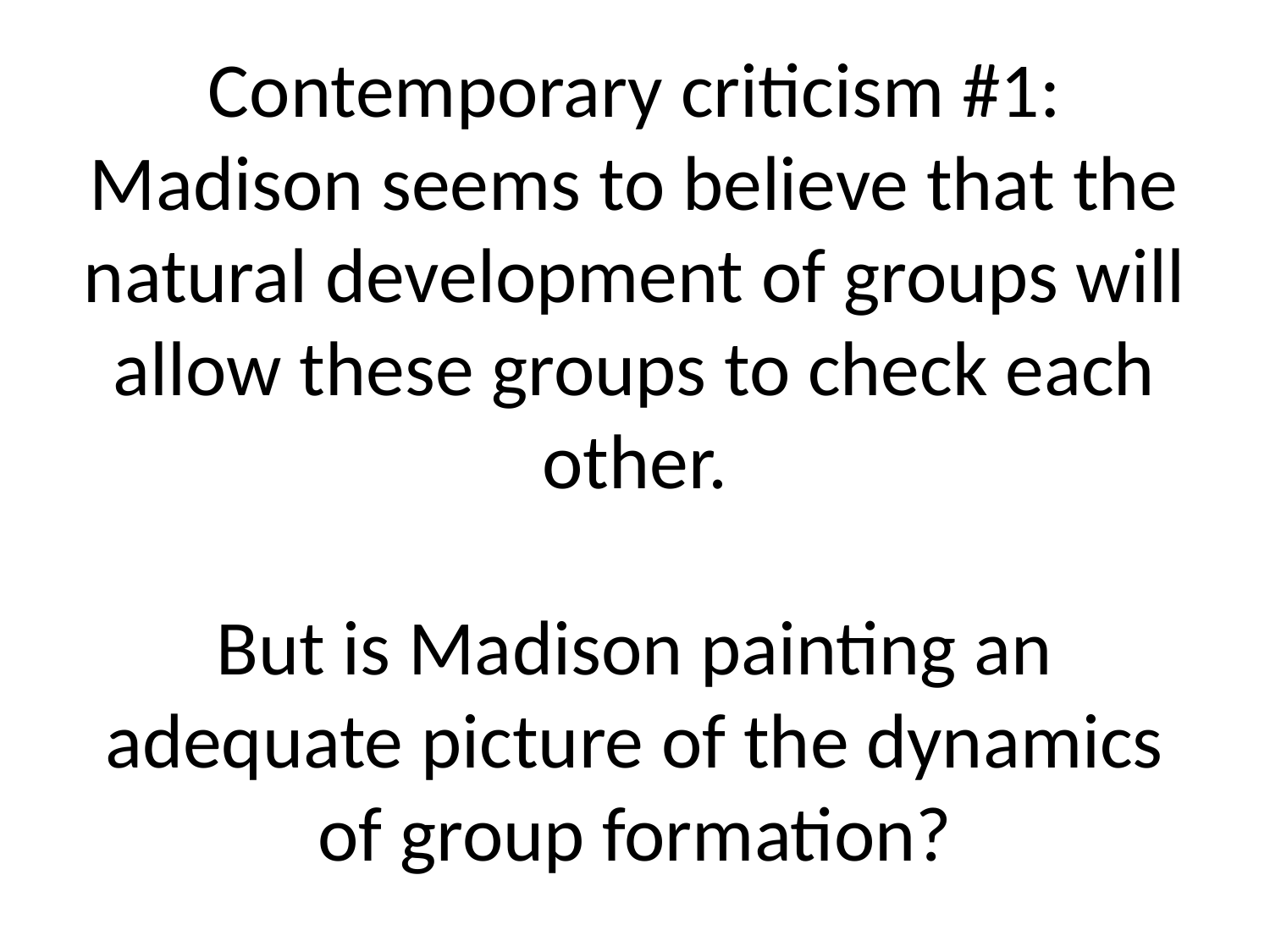

# Contemporary criticism #1: Madison seems to believe that the natural development of groups will allow these groups to check each other. But is Madison painting an adequate picture of the dynamics of group formation?